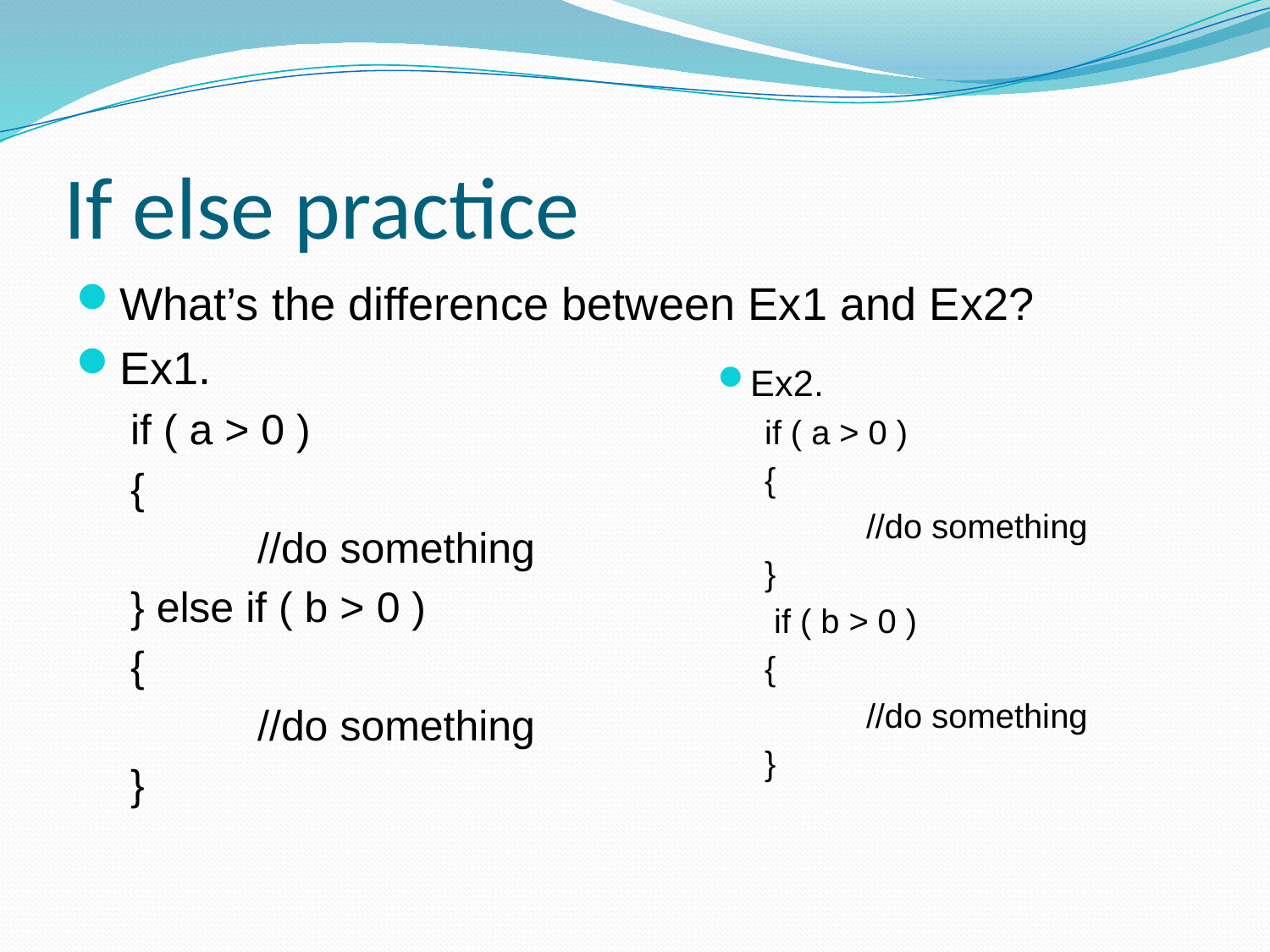

# If else practice
What’s the difference between Ex1 and Ex2?
Ex1.
if ( a > 0 )
{
	//do something
} else if ( b > 0 )
{
	//do something
}
Ex2.
if ( a > 0 )
{
	//do something
}
 if ( b > 0 )
{
	//do something
}